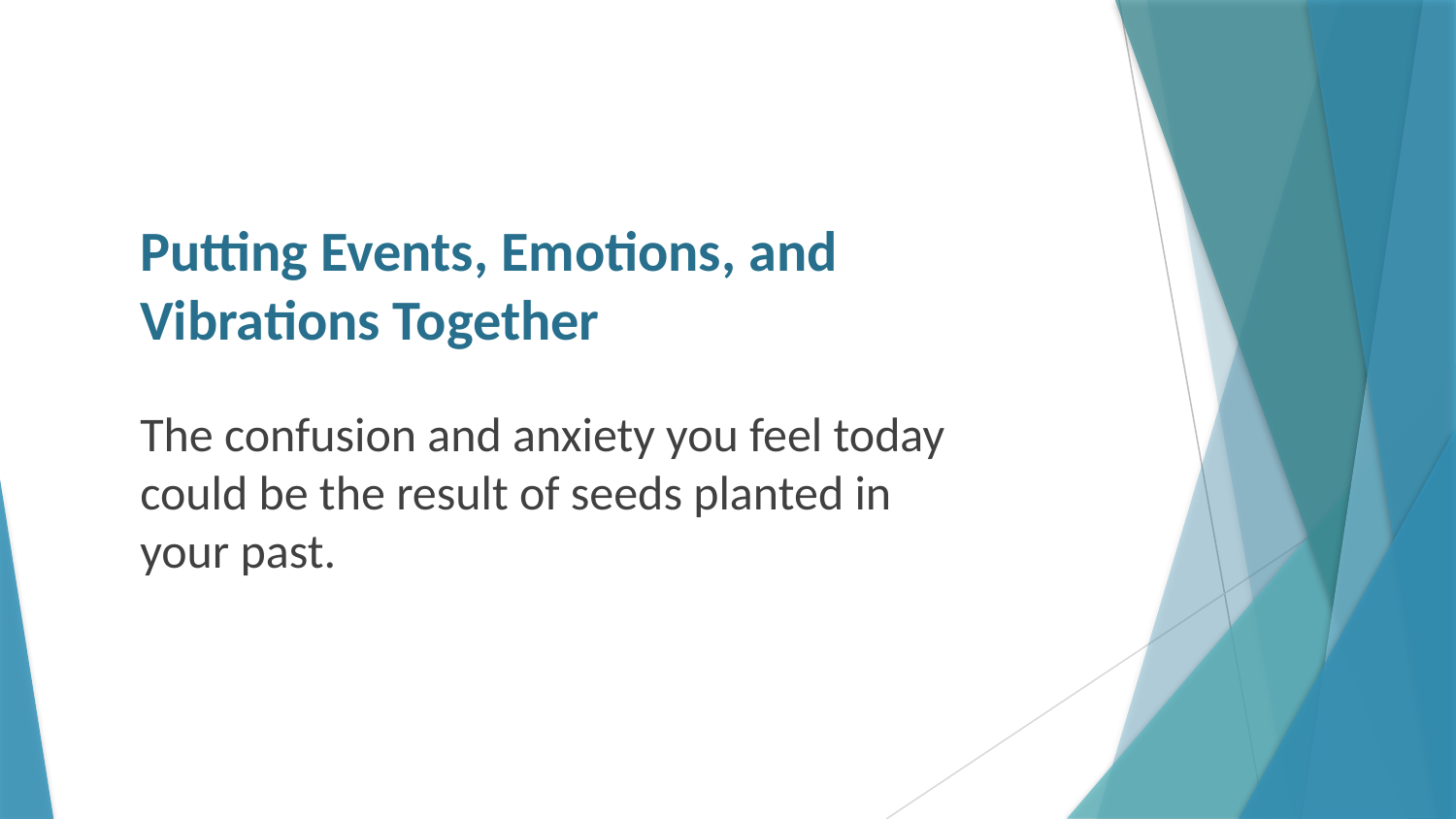

# Putting Events, Emotions, and Vibrations Together
The confusion and anxiety you feel today could be the result of seeds planted in your past.